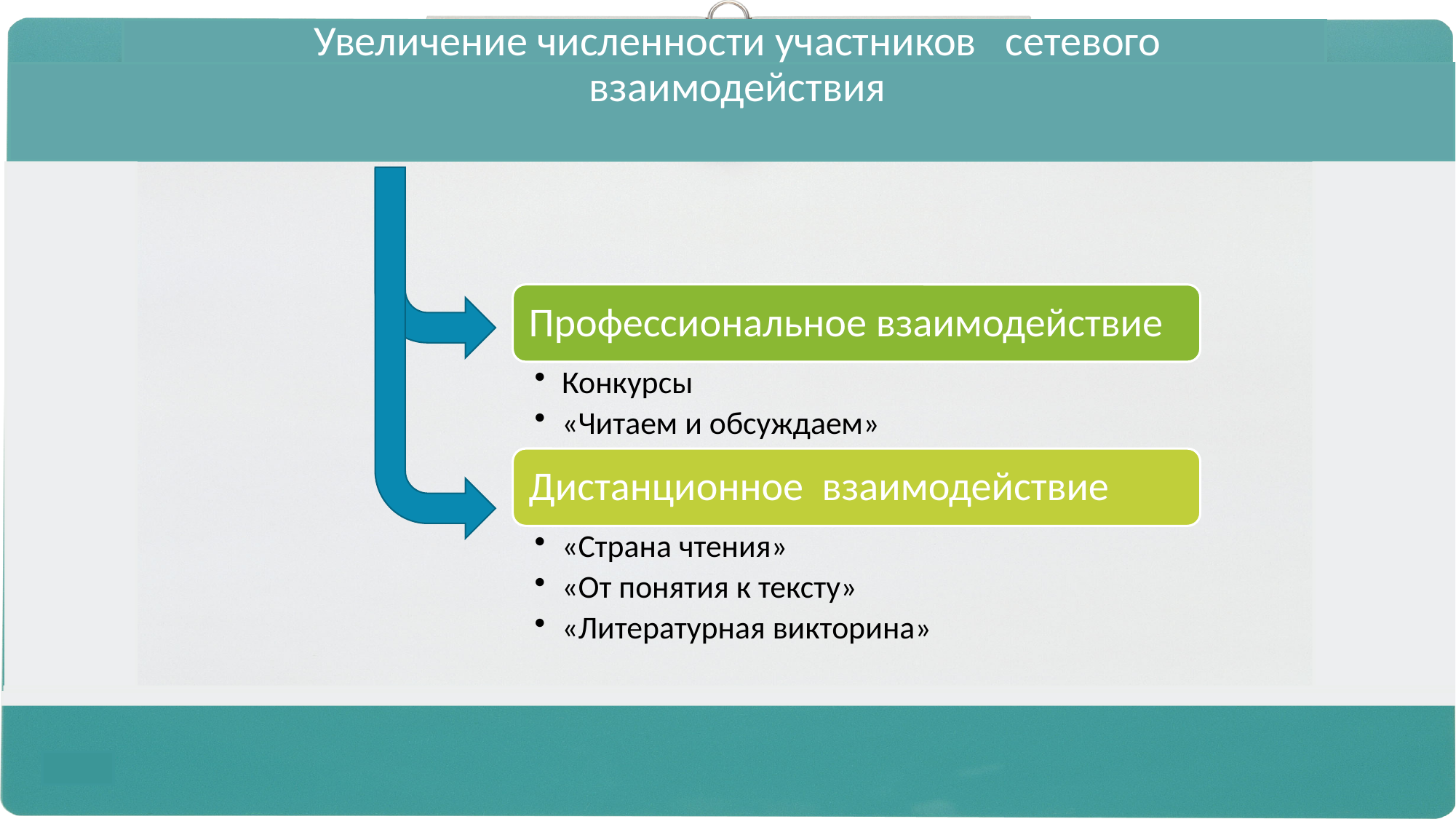

Увеличение численности участников   сетевого взаимодействия

Профессиональное взаимодействие
Конкурсы
«Читаем и обсуждаем»
Дистанционное  взаимодействие
«Страна чтения»
«От понятия к тексту»
«Литературная викторина»